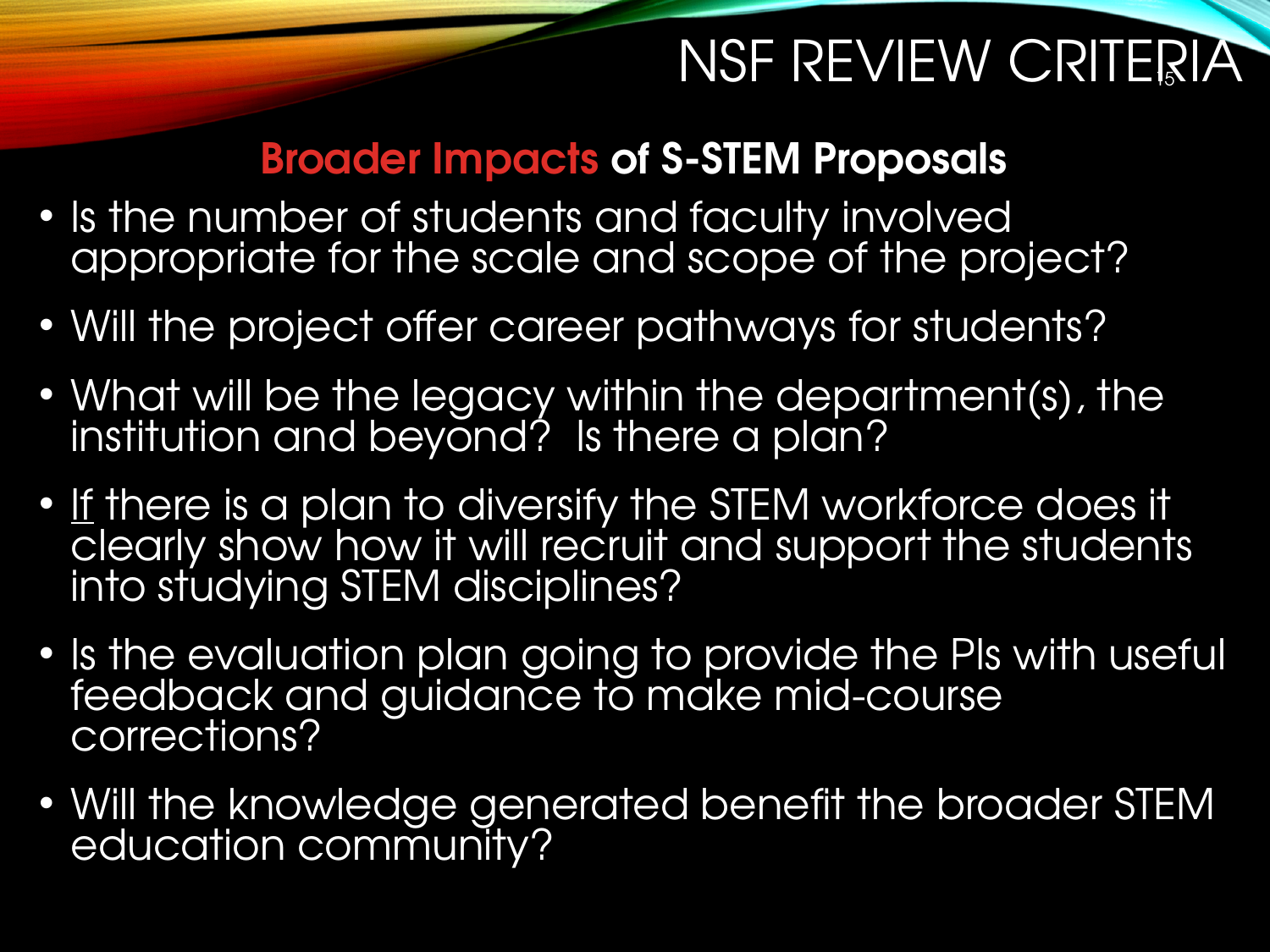

# NSF Review Criteria
15
Broader Impacts of S-STEM Proposals
Is the number of students and faculty involved appropriate for the scale and scope of the project?
Will the project offer career pathways for students?
What will be the legacy within the department(s), the institution and beyond?  Is there a plan?
If there is a plan to diversify the STEM workforce does it clearly show how it will recruit and support the students into studying STEM disciplines?
Is the evaluation plan going to provide the PIs with useful feedback and guidance to make mid-course corrections?
Will the knowledge generated benefit the broader STEM education community?